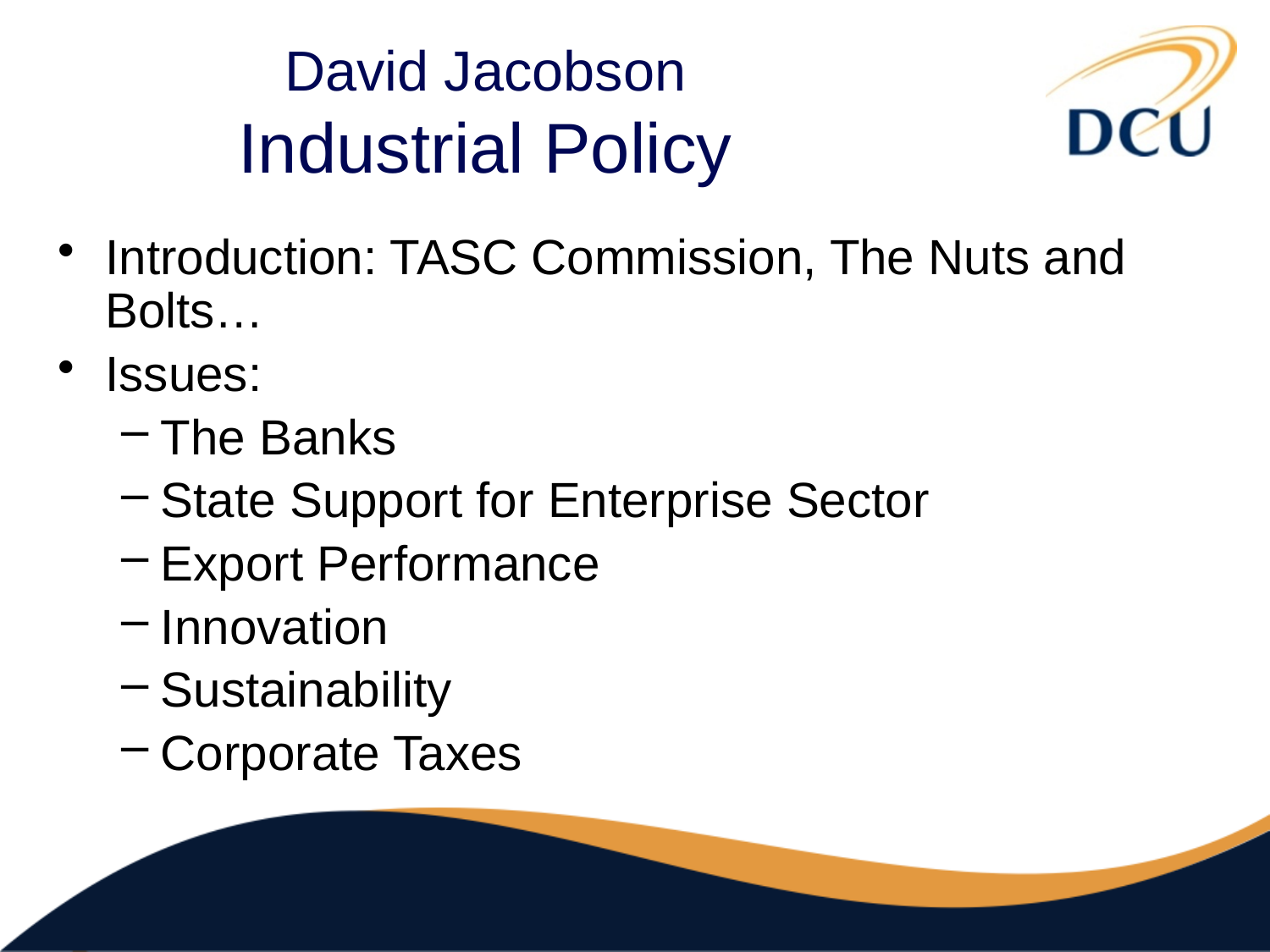

# David Jacobson Industrial Policy
Introduction: TASC Commission, The Nuts and Bolts…
Issues:
The Banks
State Support for Enterprise Sector
Export Performance
Innovation
Sustainability
Corporate Taxes